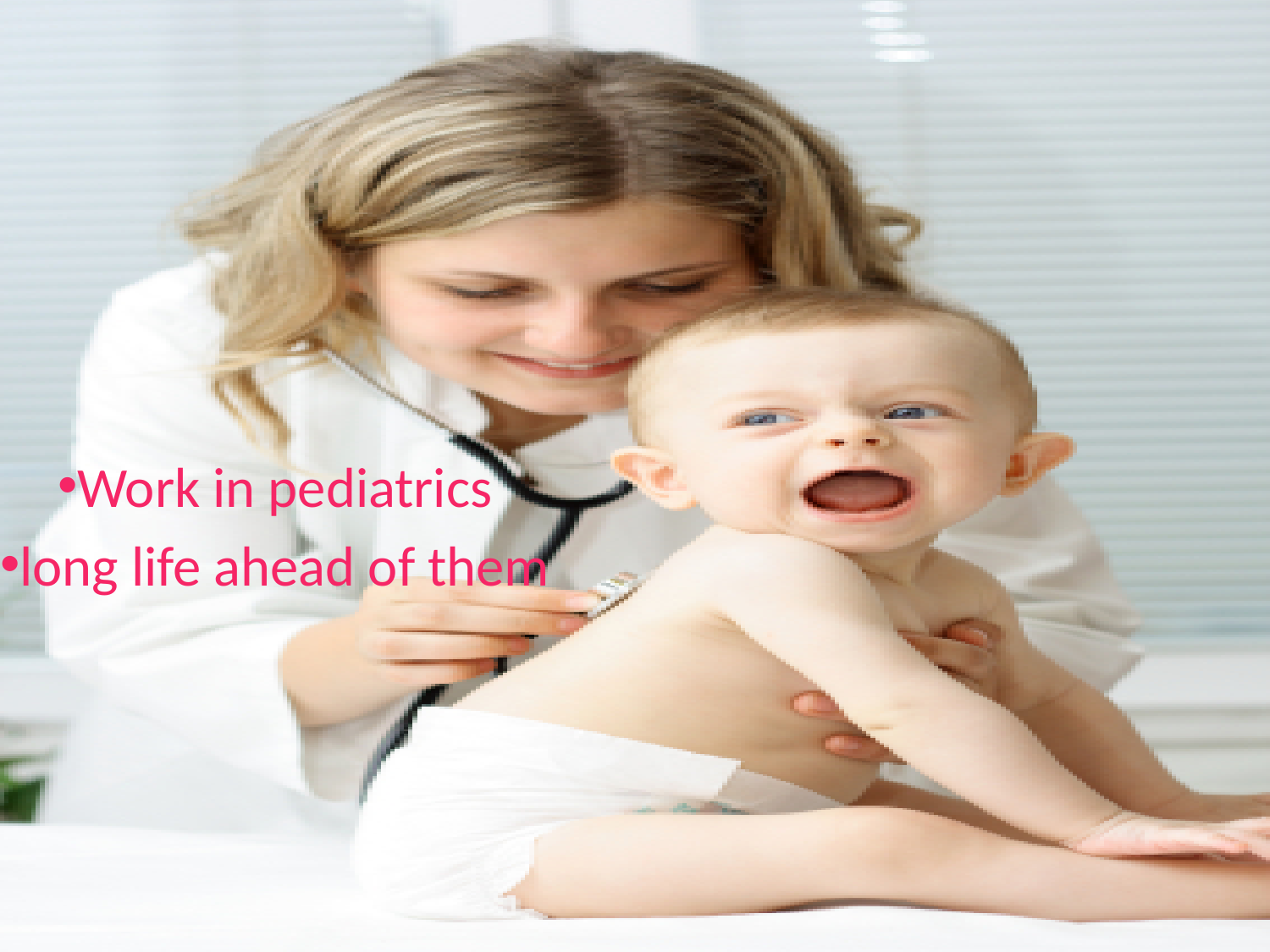

Work in pediatrics
long life ahead of them